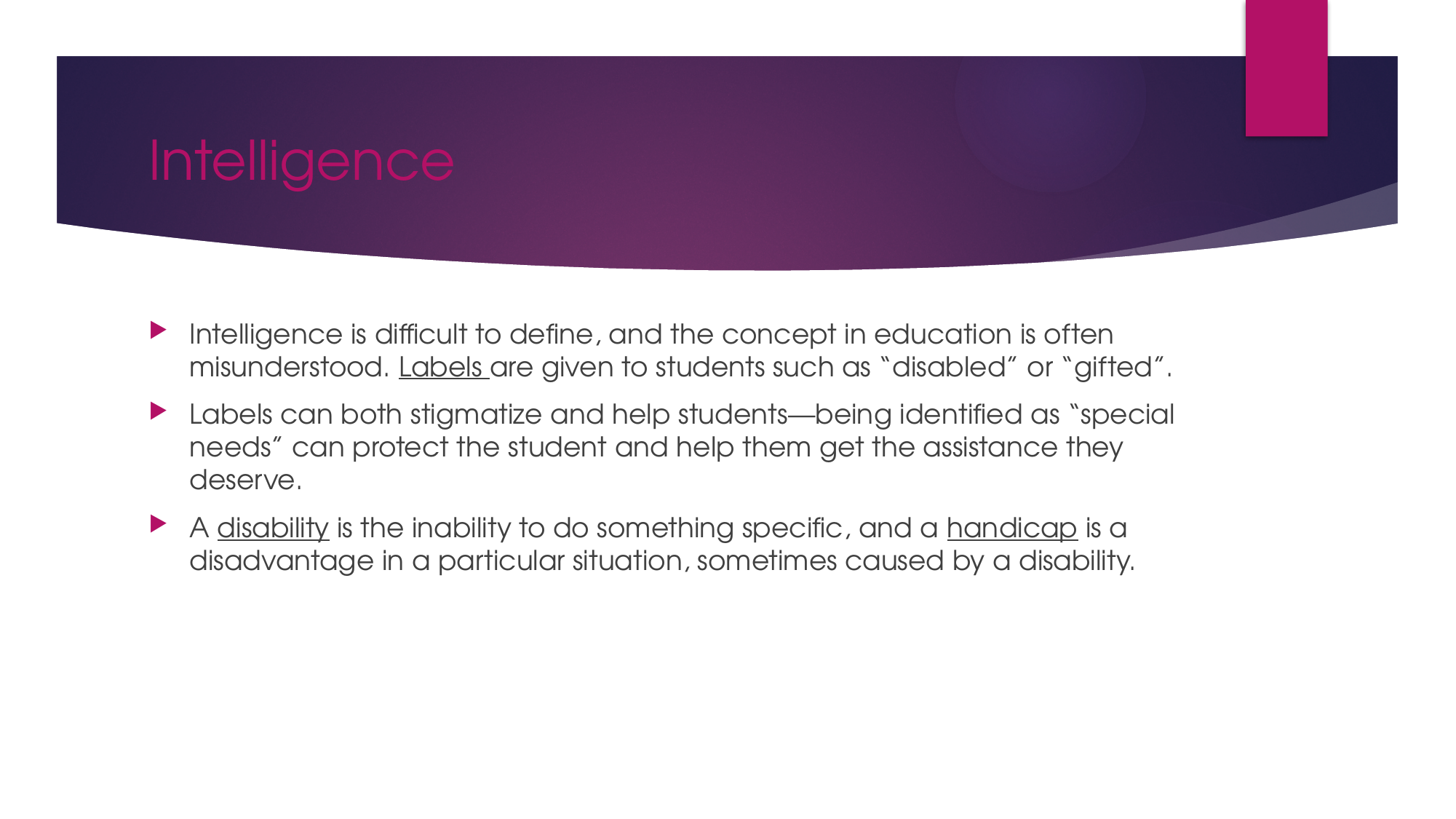

# Intelligence
Intelligence is difficult to define, and the concept in education is often misunderstood. Labels are given to students such as “disabled” or “gifted”.
Labels can both stigmatize and help students—being identified as “special needs” can protect the student and help them get the assistance they deserve.
A disability is the inability to do something specific, and a handicap is a disadvantage in a particular situation, sometimes caused by a disability.